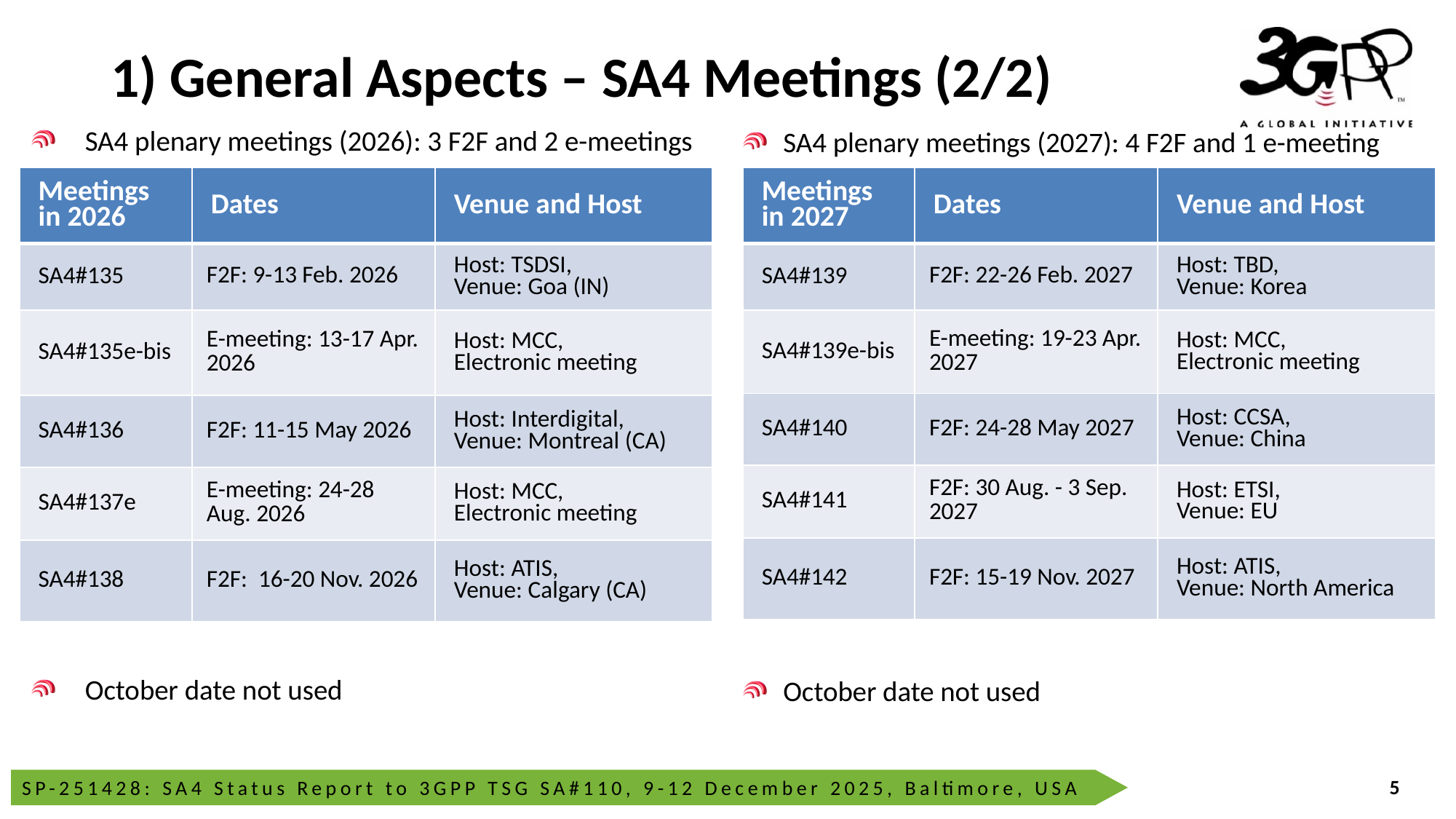

# 1) General Aspects – SA4 Meetings (2/2)
SA4 plenary meetings (2027): 4 F2F and 1 e-meeting

October date not used
SA4 plenary meetings (2026): 3 F2F and 2 e-meetings

October date not used
| Meetings in 2026 | Dates | Venue and Host |
| --- | --- | --- |
| SA4#135 | F2F: 9-13 Feb. 2026 | Host: TSDSI, Venue: Goa (IN) |
| SA4#135e-bis | E-meeting: 13-17 Apr. 2026 | Host: MCC, Electronic meeting |
| SA4#136 | F2F: 11-15 May 2026 | Host: Interdigital, Venue: Montreal (CA) |
| SA4#137e | E-meeting: 24-28 Aug. 2026 | Host: MCC, Electronic meeting |
| SA4#138 | F2F:  16-20 Nov. 2026 | Host: ATIS, Venue: Calgary (CA) |
| Meetings in 2027 | Dates | Venue and Host |
| --- | --- | --- |
| SA4#139 | F2F: 22-26 Feb. 2027 | Host: TBD, Venue: Korea |
| SA4#139e-bis | E-meeting: 19-23 Apr. 2027 | Host: MCC, Electronic meeting |
| SA4#140 | F2F: 24-28 May 2027 | Host: CCSA, Venue: China |
| SA4#141 | F2F: 30 Aug. - 3 Sep. 2027 | Host: ETSI, Venue: EU |
| SA4#142 | F2F: 15-19 Nov. 2027 | Host: ATIS, Venue: North America |